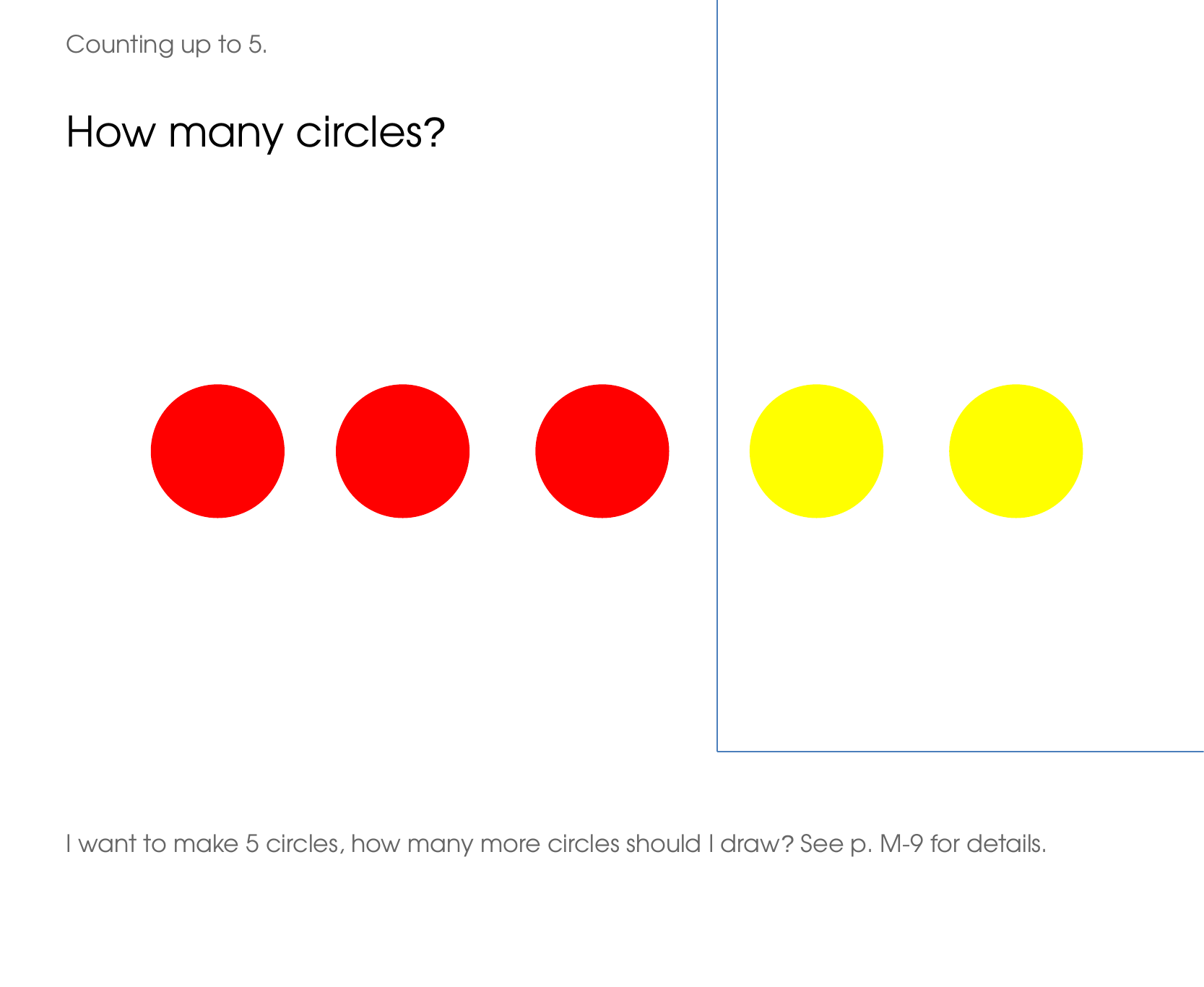

Counting up to 5.
How many circles?

I want to make 5 circles, how many more circles should I draw? See p. M-9 for details.